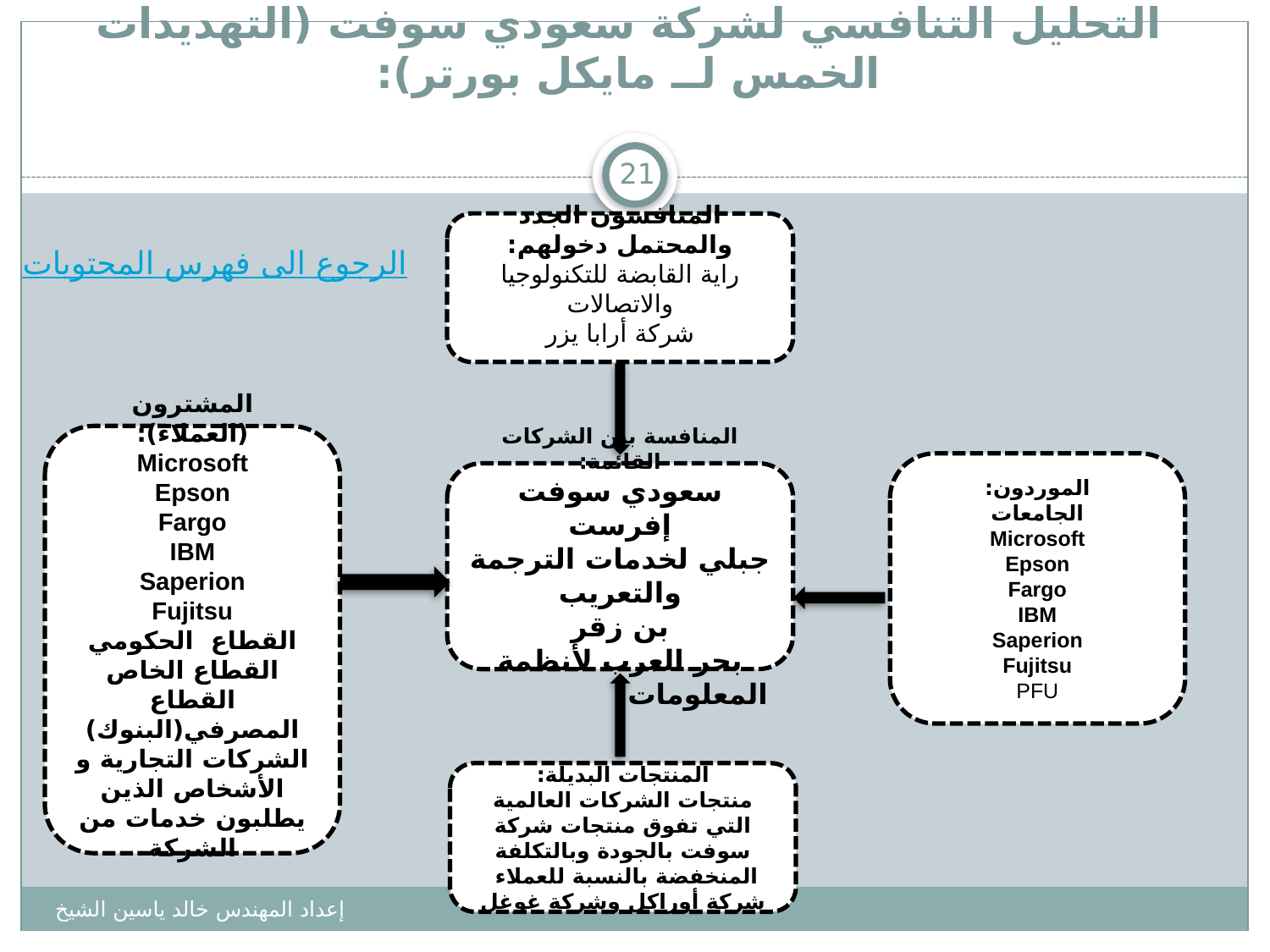

# التحليل التنافسي لشركة سعودي سوفت (التهديدات الخمس لــ مايكل بورتر):
21

المنافسون الجدد والمحتمل دخولهم:
راية القابضة للتكنولوجيا والاتصالات
شركة أرابا يزر

المشترون (العملاء):
Microsoft
Epson
Fargo
IBM
Saperion
Fujitsu
القطاع  الحكومي
القطاع الخاص
القطاع المصرفي(البنوك)
الشركات التجارية و
الأشخاص الذين يطلبون خدمات من الشركة

الموردون:
الجامعات
Microsoft
Epson
Fargo
IBM
Saperion
Fujitsu
PFU

المنافسة بين الشركات القائمة:
سعودي سوفت
إفرست
جبلي لخدمات الترجمة والتعريب
بن زقر
بحر العرب لأنظمة المعلومات

المنتجات البديلة:
منتجات الشركات العالمية التي تفوق منتجات شركة سوفت بالجودة وبالتكلفة المنخفضة بالنسبة للعملاء
شركة أوراكل وشركة غوغل
الرجوع الى فهرس المحتويات

إعداد المهندس خالد ياسين الشيخ